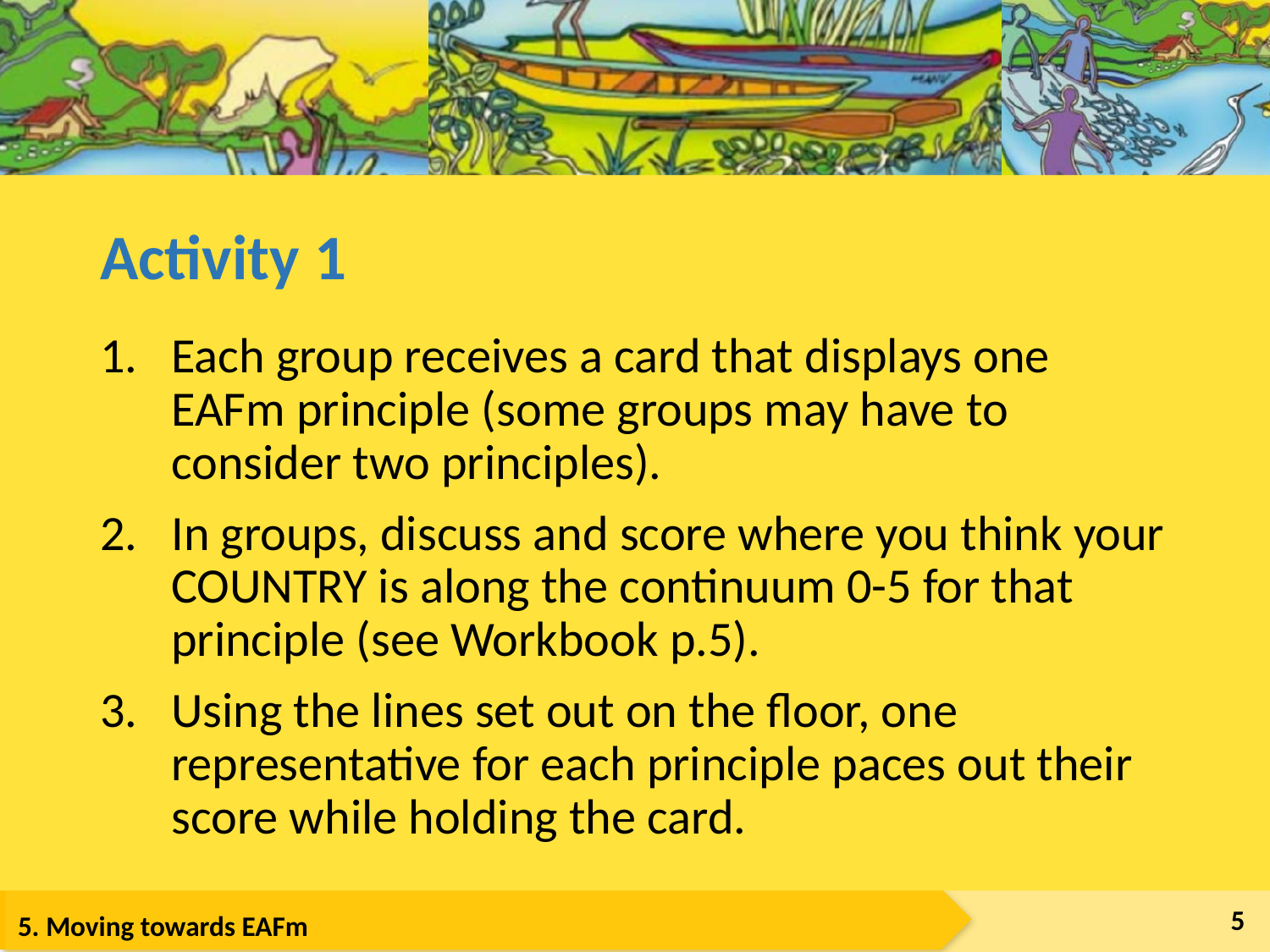

# Activity 1
Each group receives a card that displays one EAFm principle (some groups may have to consider two principles).
In groups, discuss and score where you think your COUNTRY is along the continuum 0-5 for that principle (see Workbook p.5).
Using the lines set out on the floor, one representative for each principle paces out their score while holding the card.
5